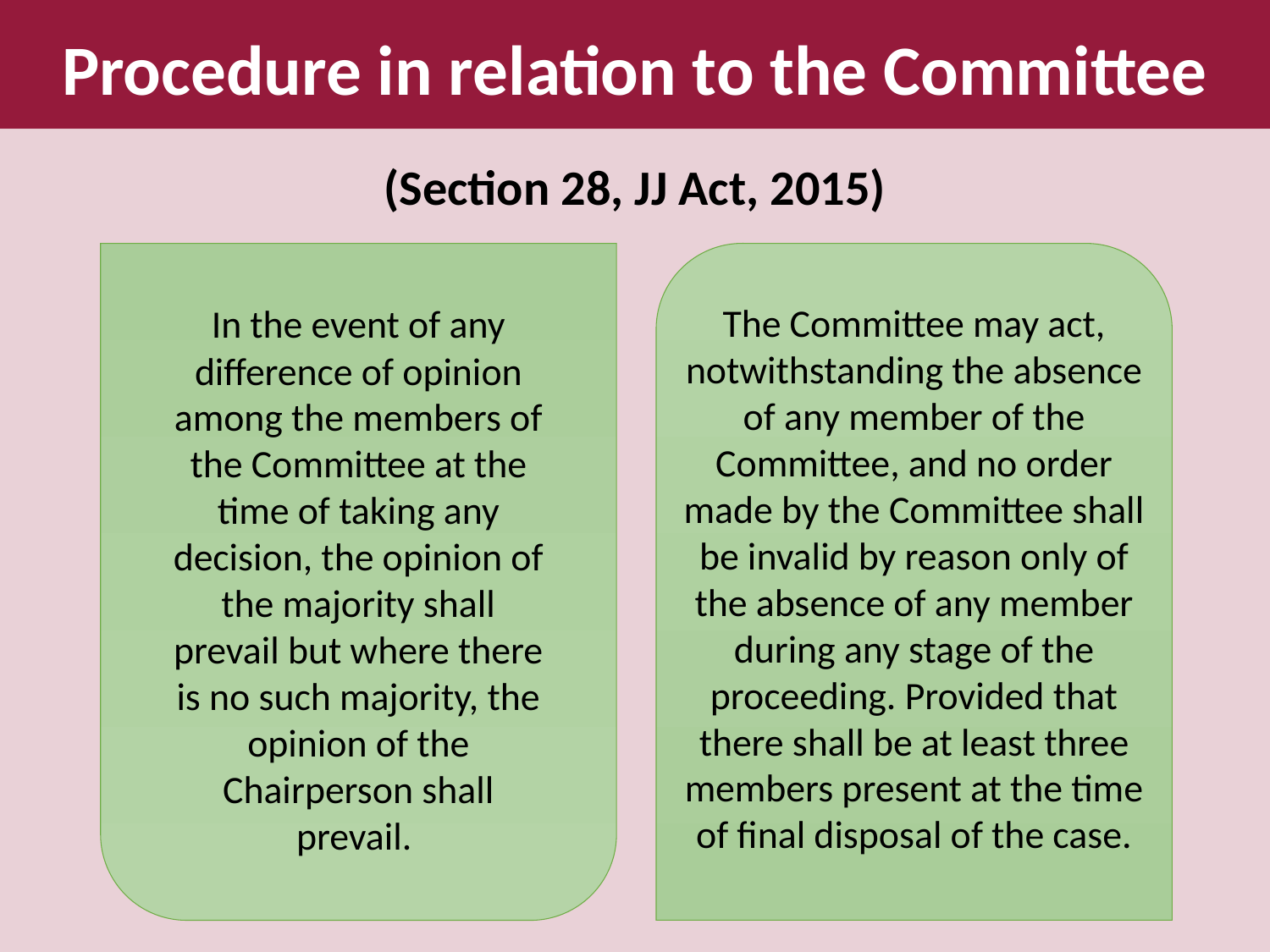

Procedure in relation to the Committee
(Section 28, JJ Act, 2015)

The Committee may act, notwithstanding the absence of any member of the Committee, and no order made by the Committee shall be invalid by reason only of the absence of any member during any stage of the proceeding. Provided that there shall be at least three members present at the time of final disposal of the case.
In the event of any difference of opinion among the members of the Committee at the time of taking any decision, the opinion of the majority shall prevail but where there is no such majority, the opinion of the Chairperson shall prevail.